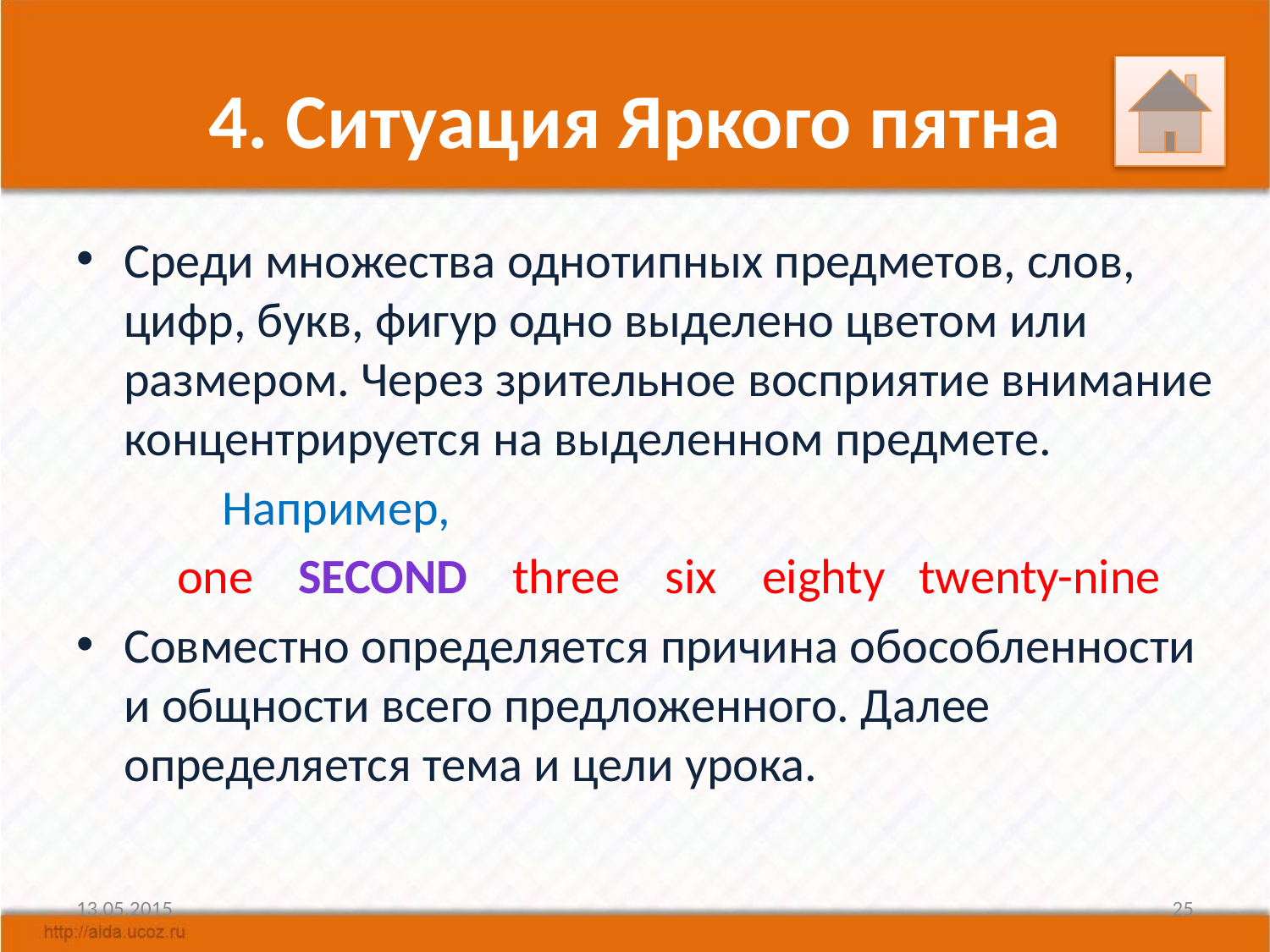

# 4. Ситуация Яркого пятна

Среди множества однотипных предметов, слов, цифр, букв, фигур одно выделено цветом или размером. Через зрительное восприятие внимание концентрируется на выделенном предмете.
             Например,
         one    second    three    six    eighty   twenty-nine
Совместно определяется причина обособленности и общности всего предложенного. Далее определяется тема и цели урока.

13.05.2015
25